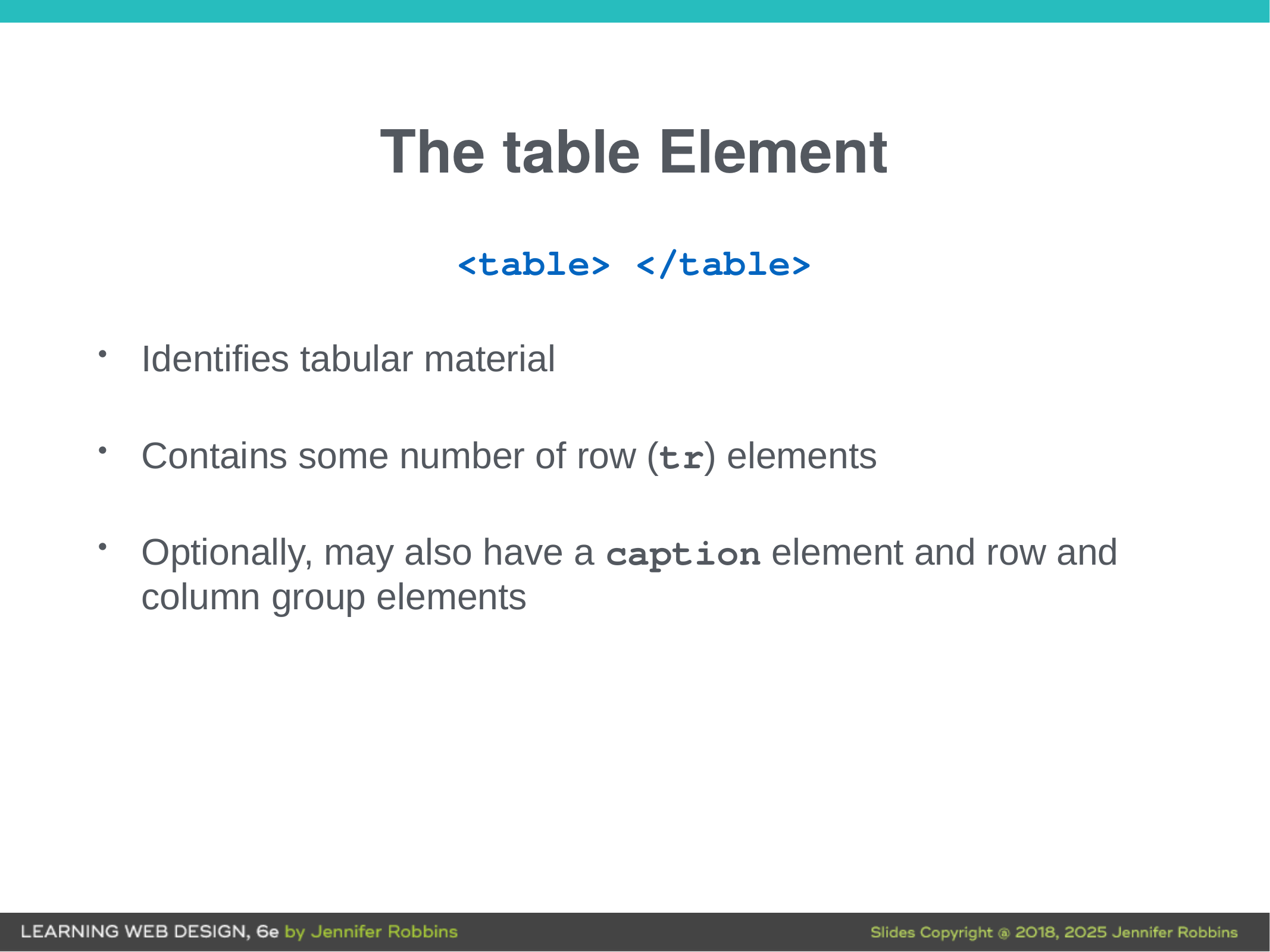

# The table Element
<table> </table>
Identifies tabular material
Contains some number of row (tr) elements
Optionally, may also have a caption element and row and column group elements